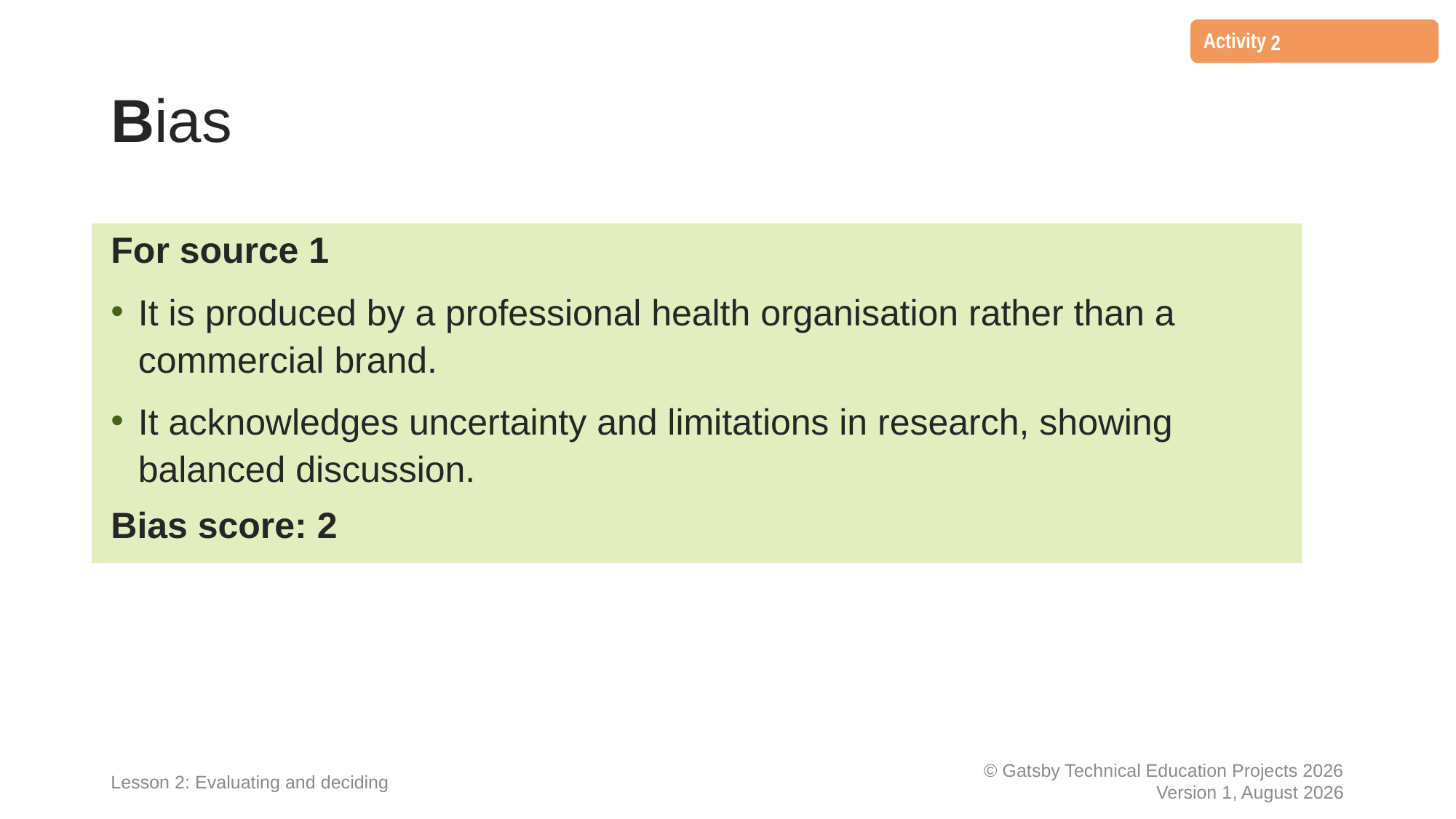

2
# Bias
For source 1
It is produced by a professional health organisation rather than a
commercial brand.
It acknowledges uncertainty and limitations in research, showing
balanced discussion.
Bias score: 2

Lesson 2: Evaluating and deciding